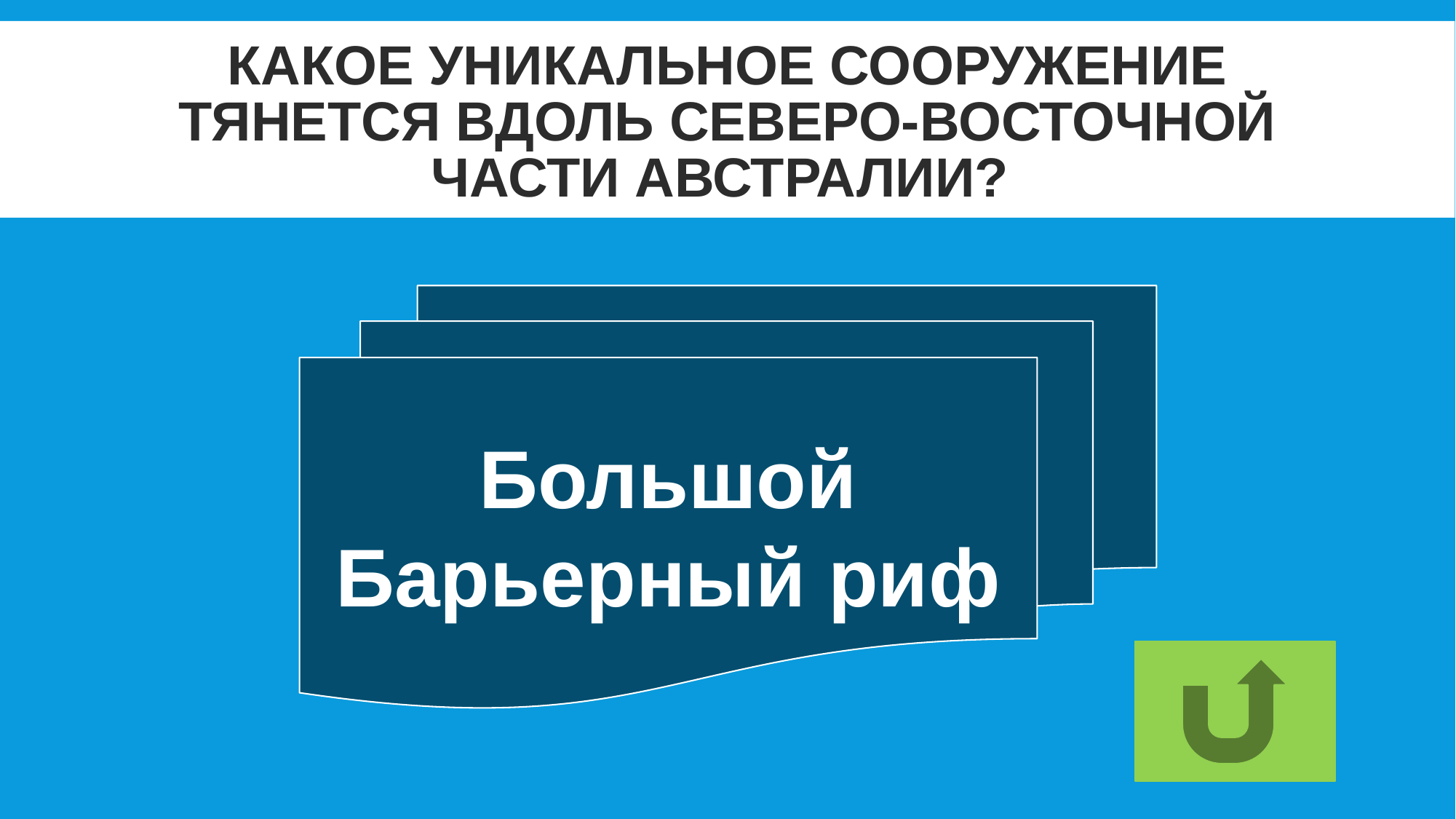

# Какое уникальное сооружение тянется вдоль северо-восточной части Австралии?

Большой Барьерный риф